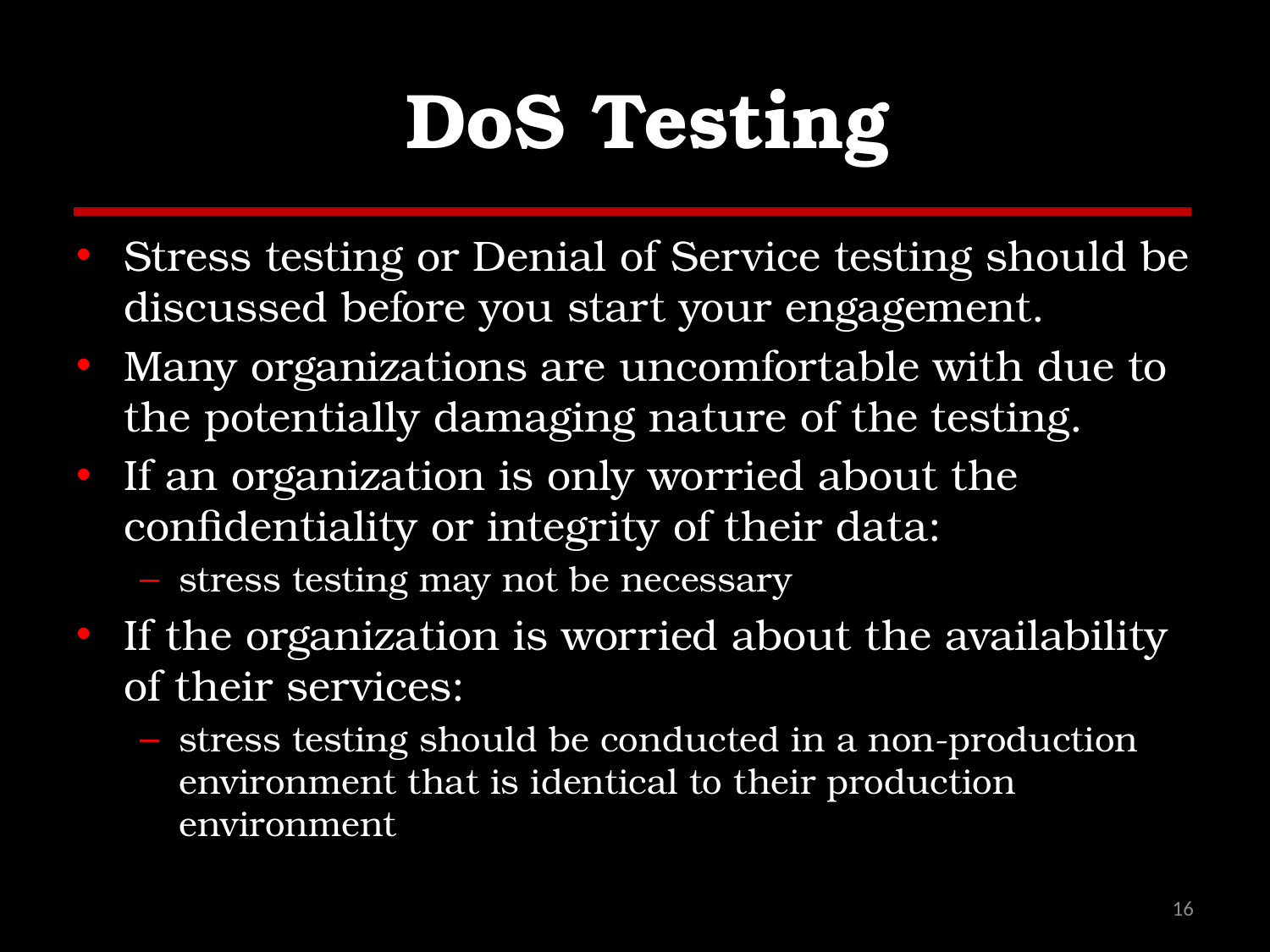

# DoS Testing
Stress testing or Denial of Service testing should be discussed before you start your engagement.
Many organizations are uncomfortable with due to the potentially damaging nature of the testing.
If an organization is only worried about the confidentiality or integrity of their data:
stress testing may not be necessary
If the organization is worried about the availability of their services:
stress testing should be conducted in a non-production environment that is identical to their production environment
16